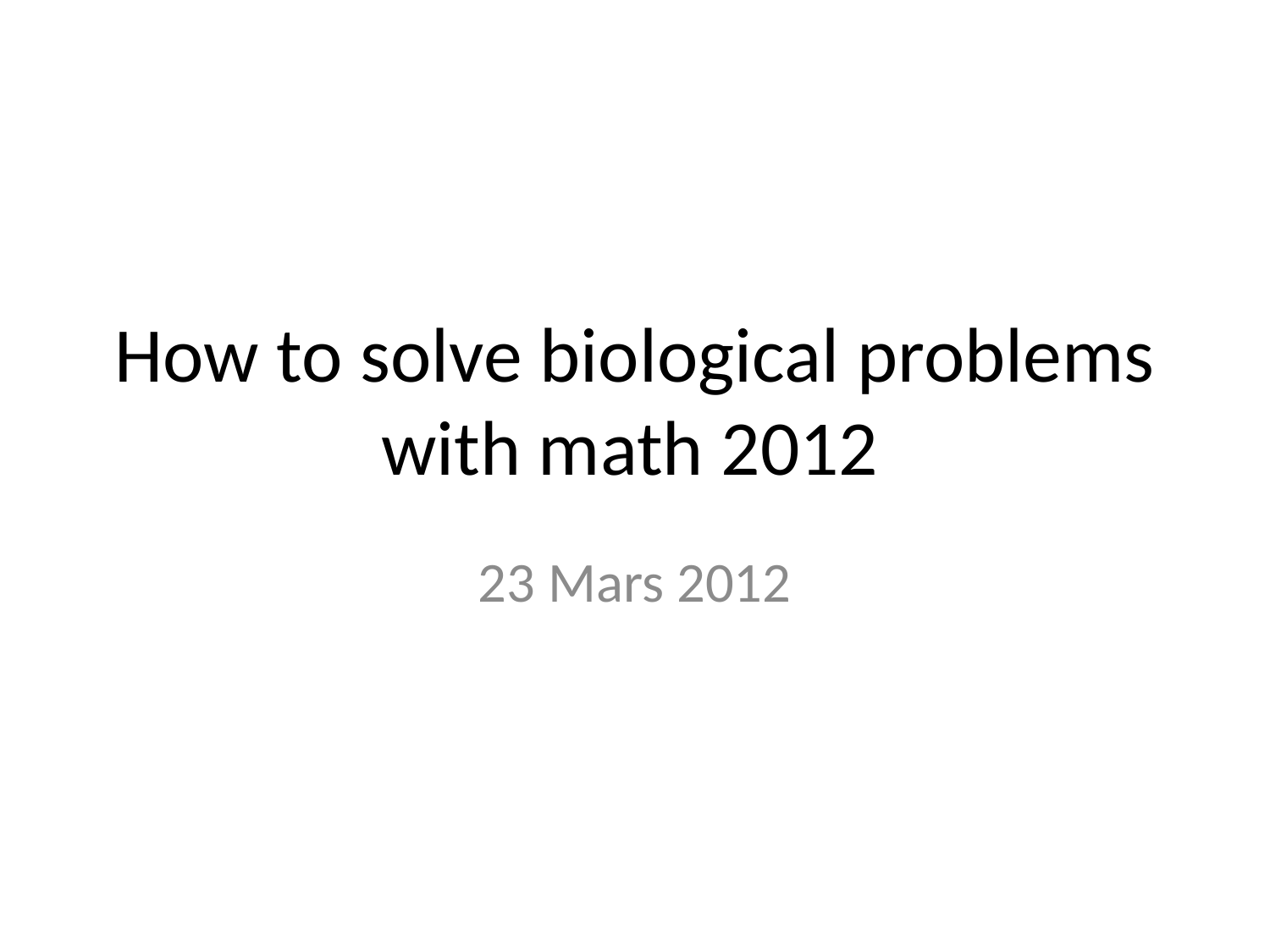

# How to solve biological problems with math 2012
23 Mars 2012